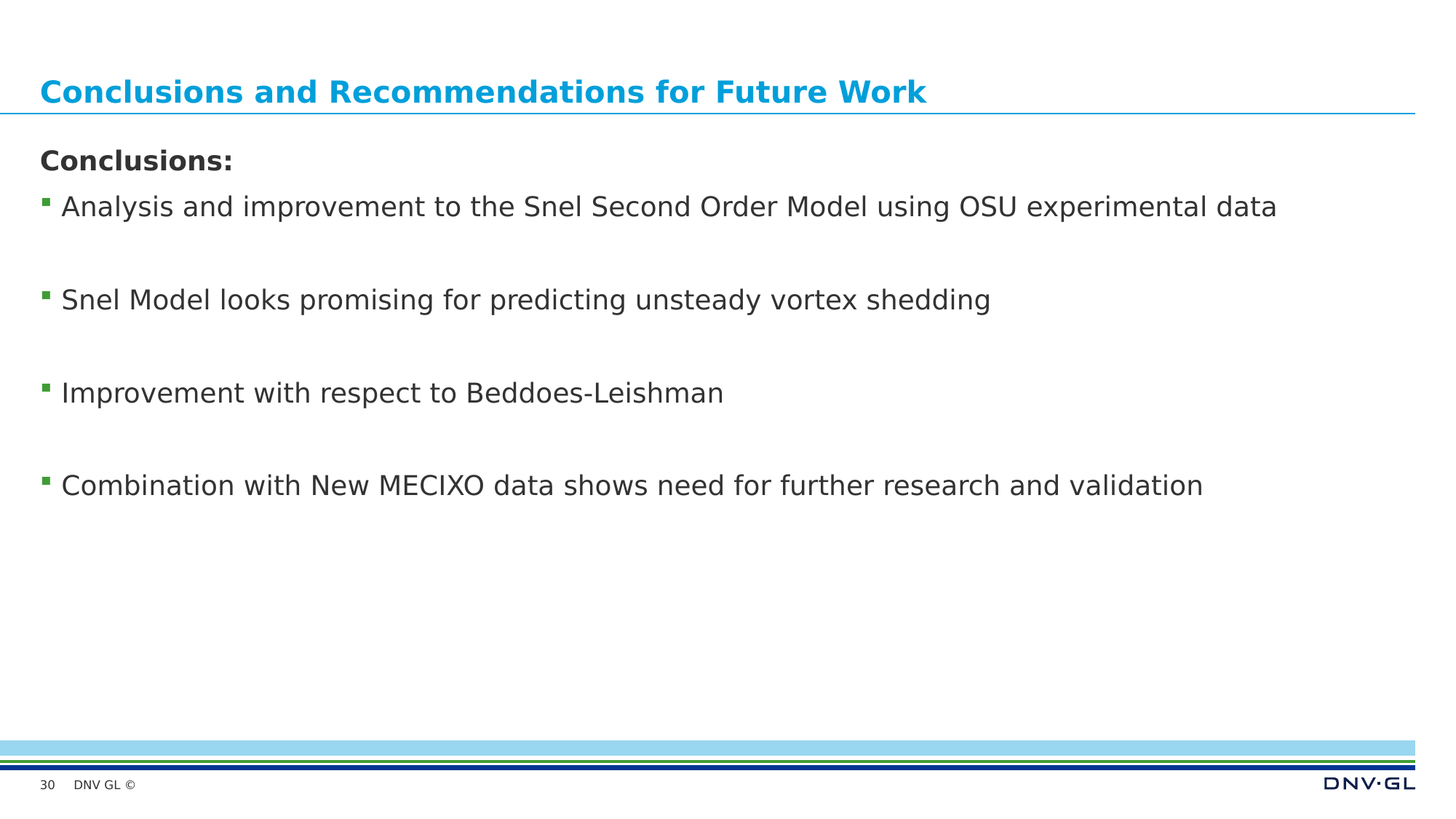

# Conclusions and Recommendations for Future Work
Conclusions:
Analysis and improvement to the Snel Second Order Model using OSU experimental data

Snel Model looks promising for predicting unsteady vortex shedding

Improvement with respect to Beddoes-Leishman

Combination with New MECIXO data shows need for further research and validation

30